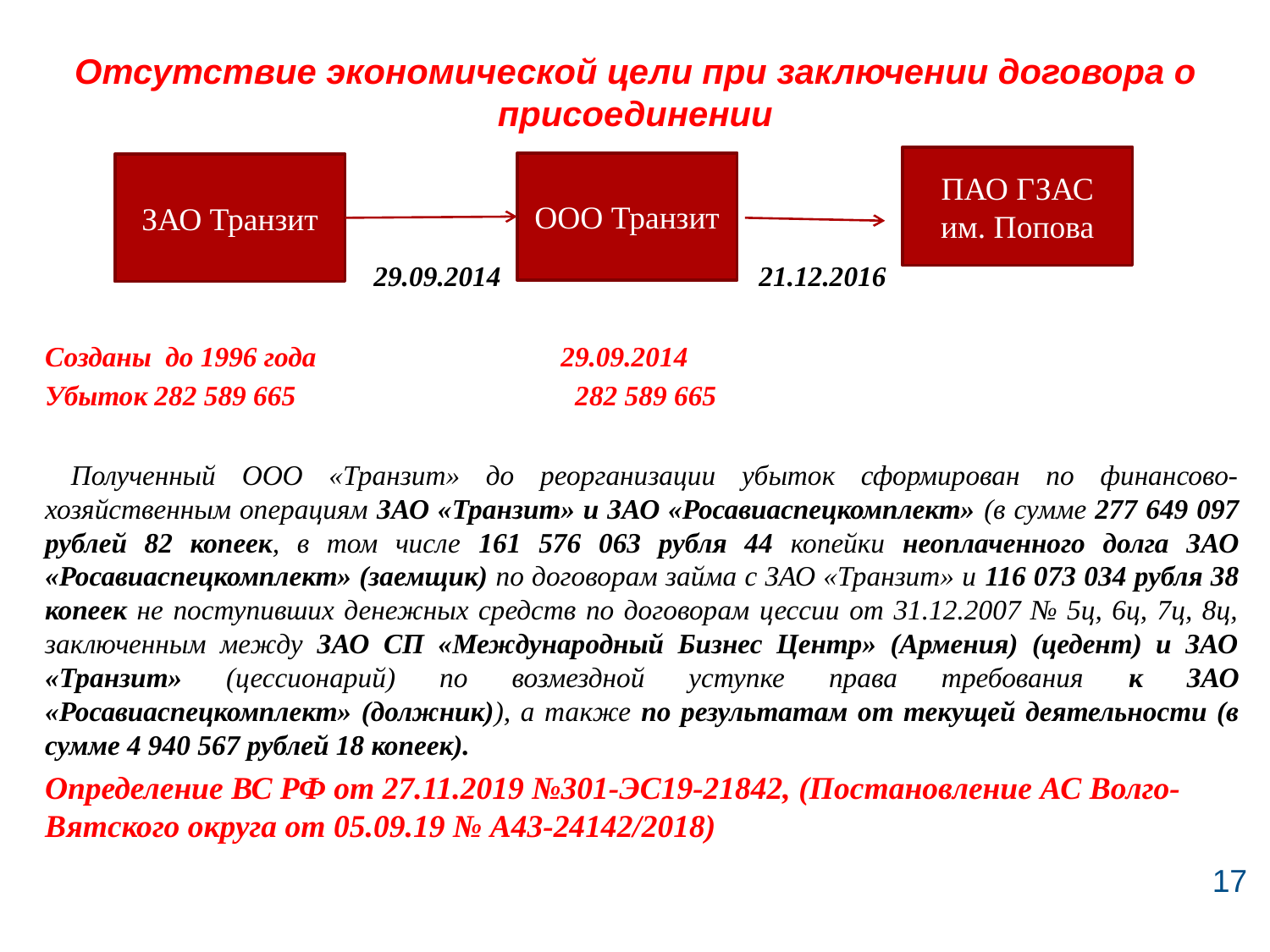

# Отсутствие экономической цели при заключении договора о присоединении

                                     29.09.2014                             21.12.2016

Созданы  до 1996 года                                   29.09.2014
Убыток 282 589 665                                        282 589 665

 Полученный ООО «Транзит» до реорганизации убыток сформирован по финансово-хозяйственным операциям ЗАО «Транзит» и ЗАО «Росавиаспецкомплект» (в сумме 277 649 097 рублей 82 копеек, в том числе 161 576 063 рубля 44 копейки неоплаченного долга ЗАО «Росавиаспецкомплект» (заемщик) по договорам займа с ЗАО «Транзит» и 116 073 034 рубля 38 копеек не поступивших денежных средств по договорам цессии от 31.12.2007 № 5ц, 6ц, 7ц, 8ц, заключенным между ЗАО СП «Международный Бизнес Центр» (Армения) (цедент) и ЗАО «Транзит» (цессионарий) по возмездной уступке права требования к ЗАО «Росавиаспецкомплект» (должник)), а также по результатам от текущей деятельности (в сумме 4 940 567 рублей 18 копеек).
Определение ВС РФ от 27.11.2019 №301-ЭС19-21842, (Постановление АС Волго-Вятского округа от 05.09.19 № А43-24142/2018)
ПАО ГЗАС им. Попова
ООО Транзит
ЗАО Транзит